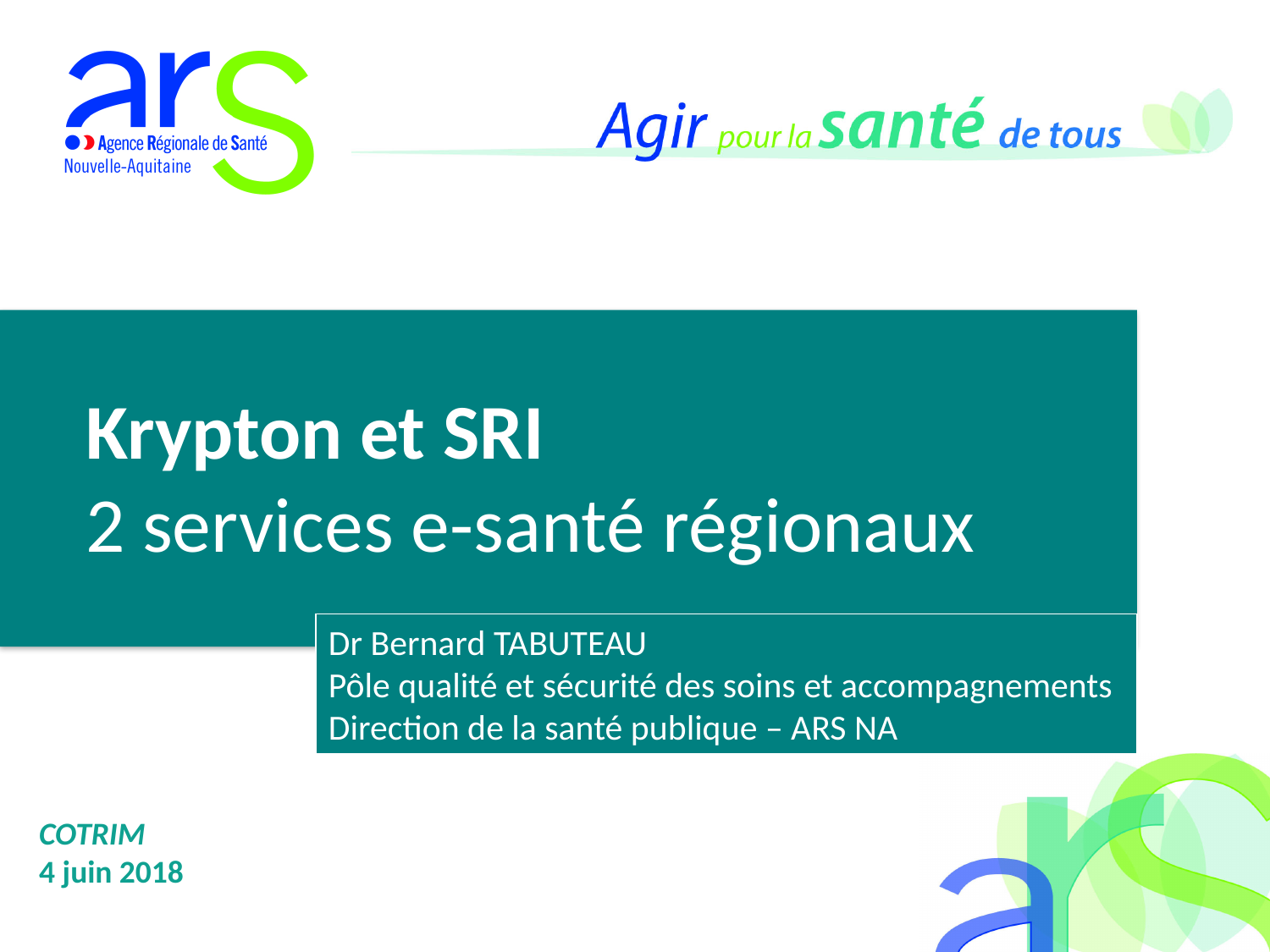

# Krypton et SRI 2 services e-santé régionaux
Dr Bernard TABUTEAU
Pôle qualité et sécurité des soins et accompagnements
Direction de la santé publique – ARS NA
26 avril 2018
COTRIM
4 juin 2018